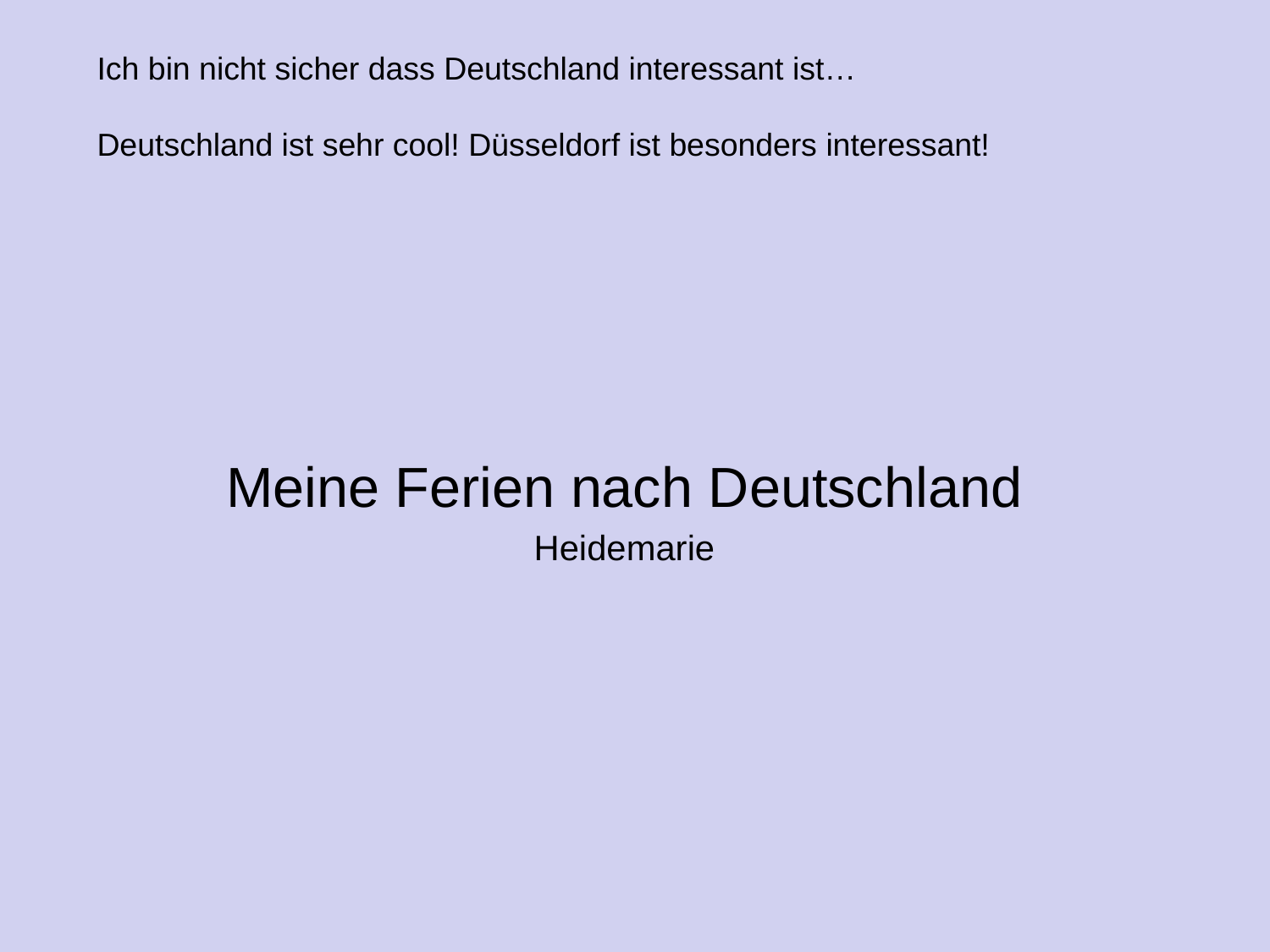

Ich bin nicht sicher dass Deutschland interessant ist…

Deutschland ist sehr cool! Düsseldorf ist besonders interessant!
Meine Ferien nach Deutschland
Heidemarie